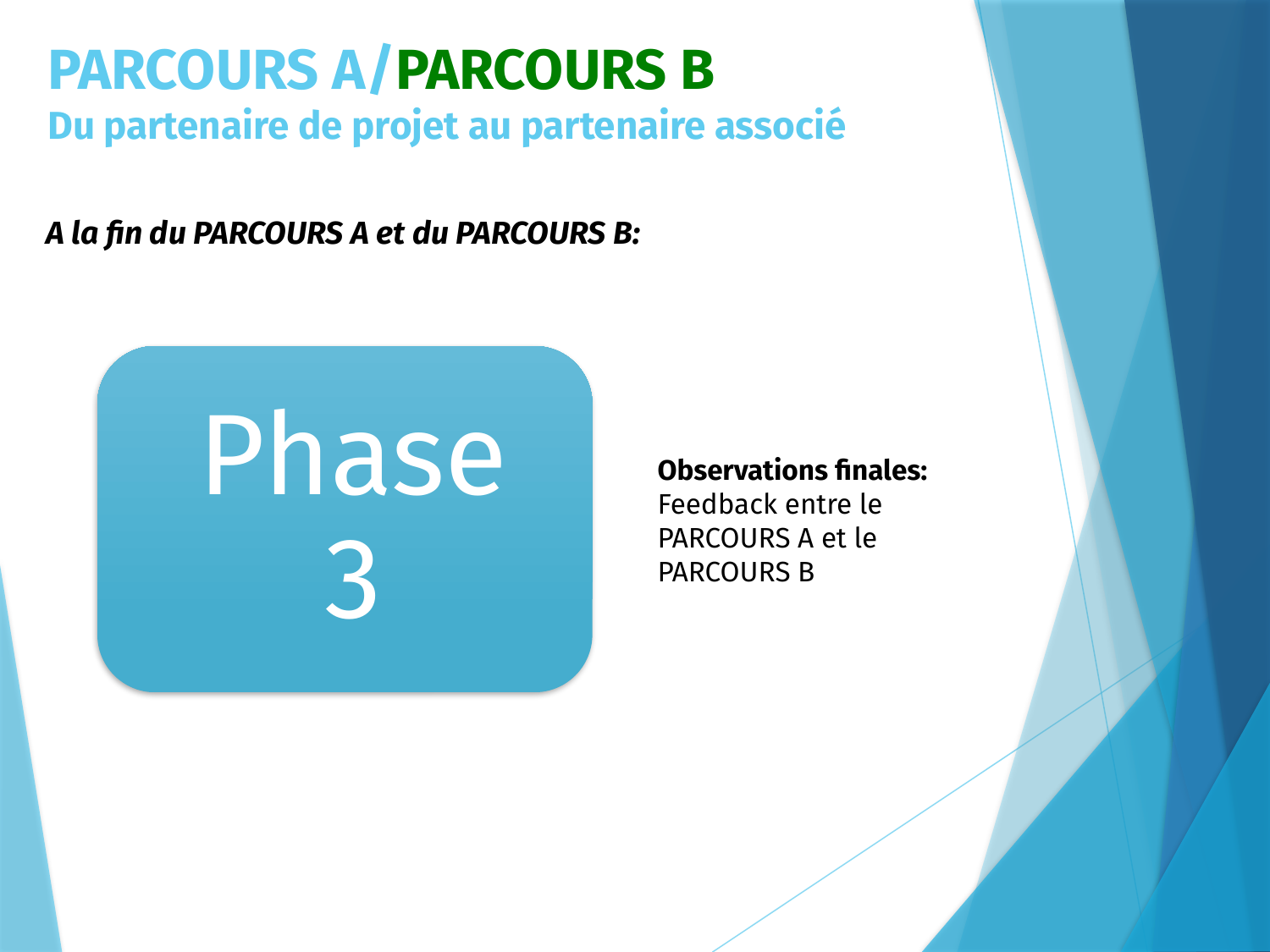

# PARCOURS A/PARCOURS B Du partenaire de projet au partenaire associé
A la fin du PARCOURS A et du PARCOURS B:
Phase 3
Observations finales:
Feedback entre le PARCOURS A et le PARCOURS B